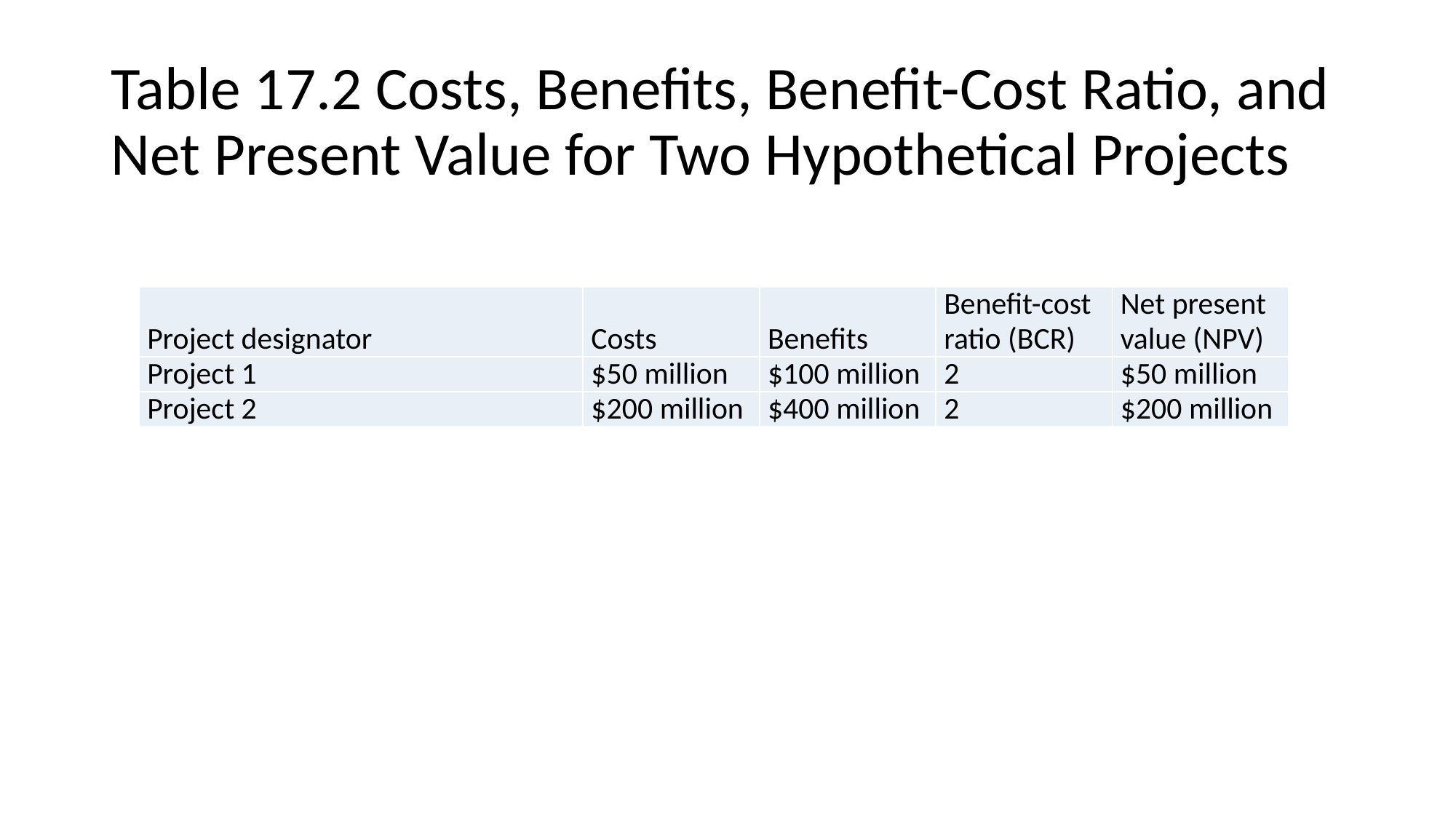

# Table 17.2 Costs, Benefits, Benefit-Cost Ratio, and Net Present Value for Two Hypothetical Projects
| Project designator | Costs | Benefits | Benefit-cost ratio (BCR) | Net present value (NPV) |
| --- | --- | --- | --- | --- |
| Project 1 | $50 million | $100 million | 2 | $50 million |
| Project 2 | $200 million | $400 million | 2 | $200 million |